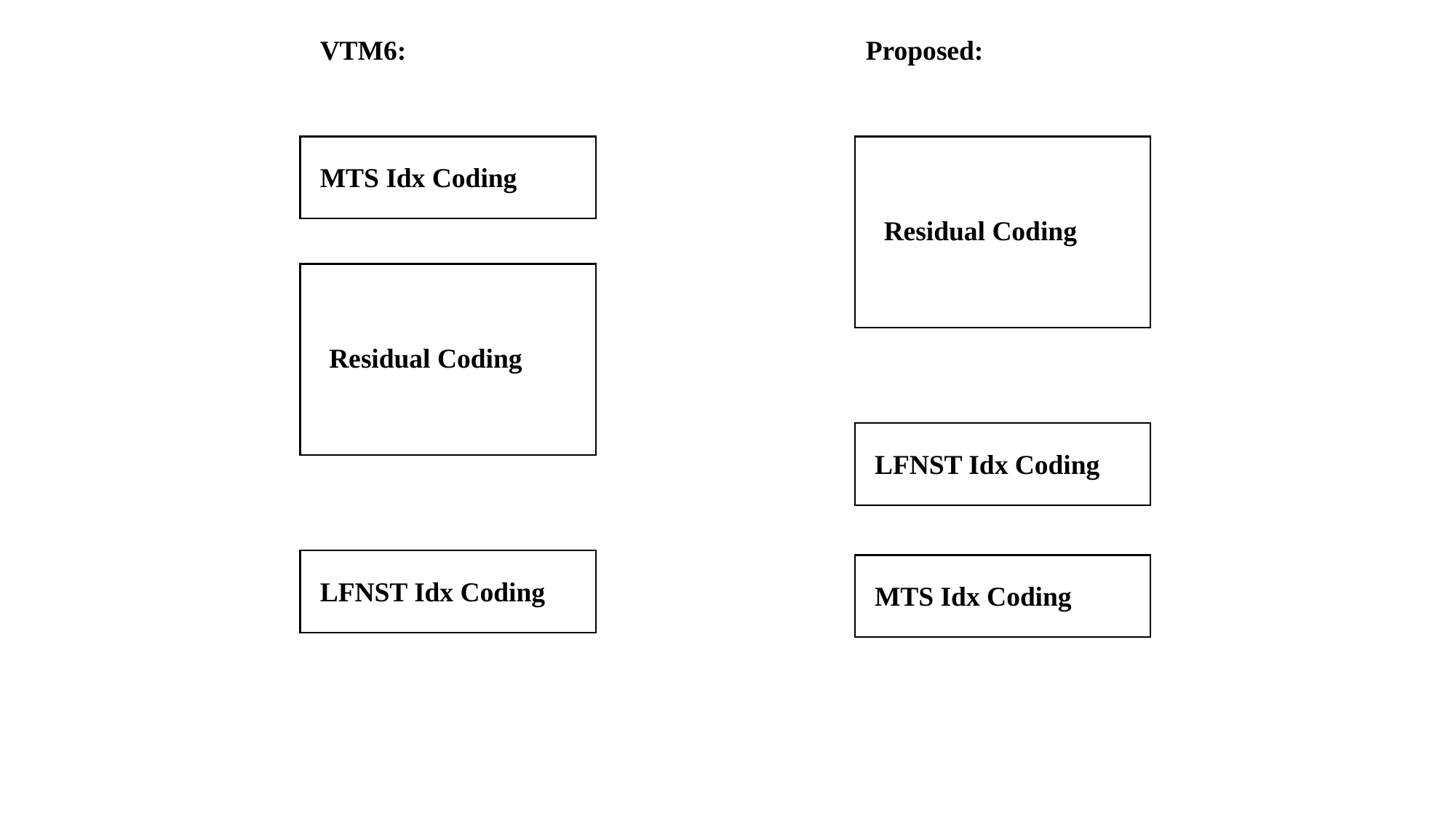

VTM6:
Proposed:

MTS Idx Coding
Residual Coding

Residual Coding

LFNST Idx Coding

LFNST Idx Coding
MTS Idx Coding